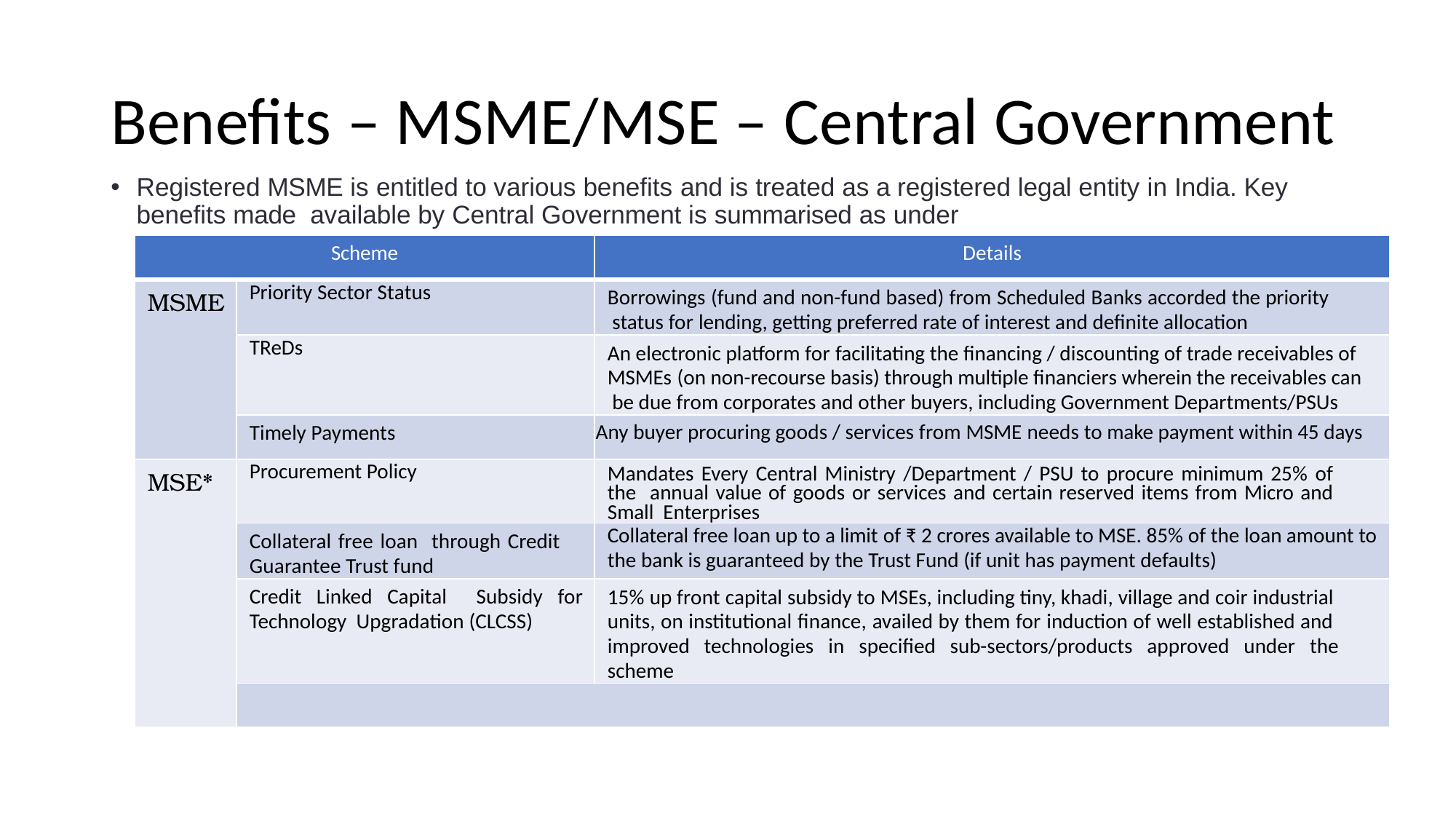

# Benefits – MSME/MSE – Central Government
Registered MSME is entitled to various benefits and is treated as a registered legal entity in India. Key benefits made  available by Central Government is summarised as under

| Scheme |  | Details |
| --- | --- | --- |
| MSME | Priority Sector Status | Borrowings (fund and non-fund based) from Scheduled Banks accorded the priority status for lending, getting preferred rate of interest and definite allocation |
|  | TReDs | An electronic platform for facilitating the financing / discounting of trade receivables of MSMEs (on non-recourse basis) through multiple financiers wherein the receivables can be due from corporates and other buyers, including Government Departments/PSUs |
|  | Timely Payments | Any buyer procuring goods / services from MSME needs to make payment within 45 days |
| MSE\* | Procurement Policy | Mandates Every Central Ministry /Department / PSU to procure minimum 25% of the annual value of goods or services and certain reserved items from Micro and Small Enterprises |
|  | Collateral free loan through Credit Guarantee Trust fund | Collateral free loan up to a limit of ₹ 2 crores available to MSE. 85% of the loan amount to the bank is guaranteed by the Trust Fund (if unit has payment defaults) |
|  | Credit Linked Capital Subsidy for Technology Upgradation (CLCSS) | 15% up front capital subsidy to MSEs, including tiny, khadi, village and coir industrial units, on institutional finance, availed by them for induction of well established and improved technologies in specified sub-sectors/products approved under the scheme |
|  |  |  |